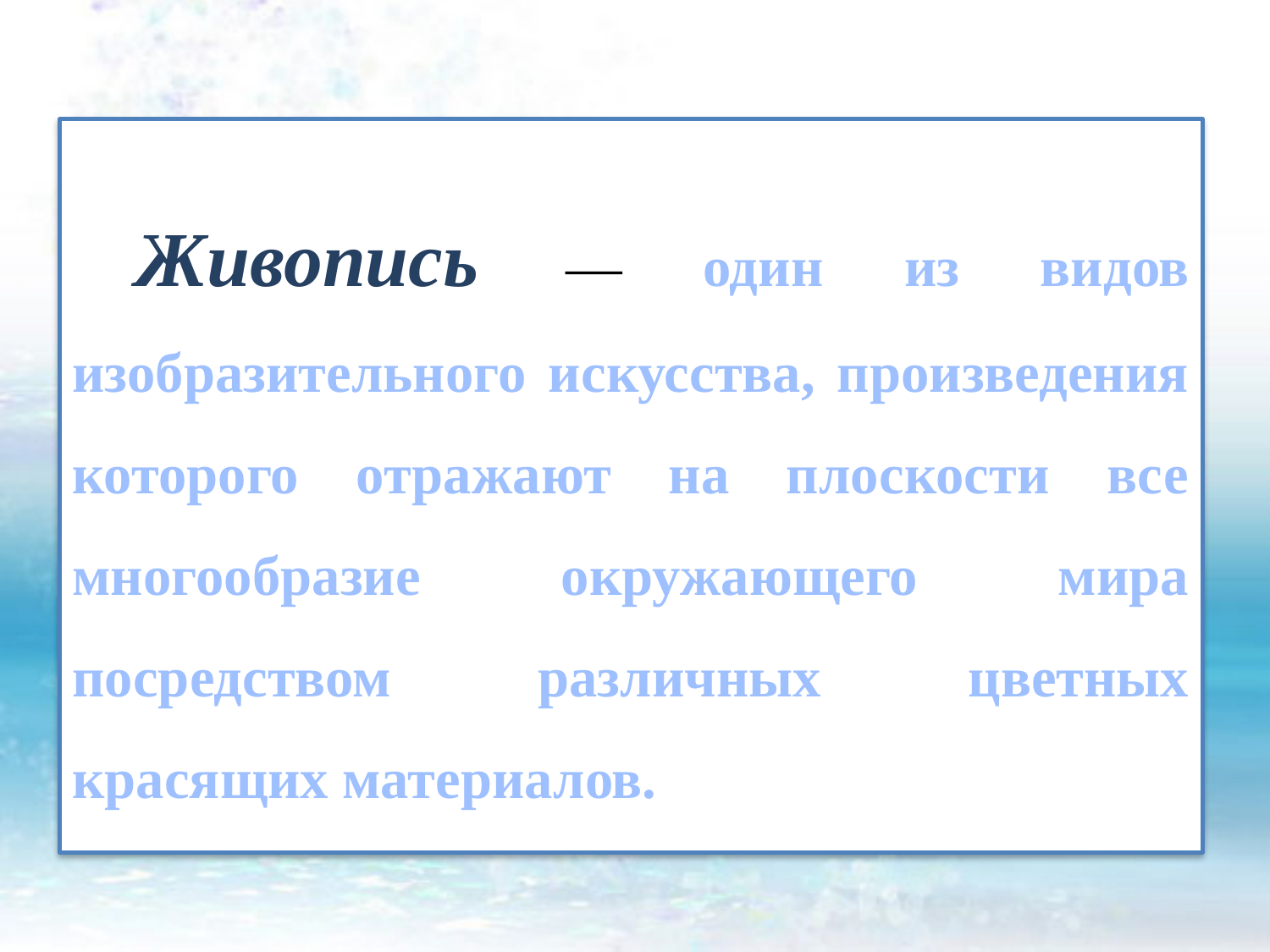

# Живопись — один из видов изобразительного искусства, произведения которого отражают на плоскости все многообразие окружающего мира посредством различных цветных красящих материалов.